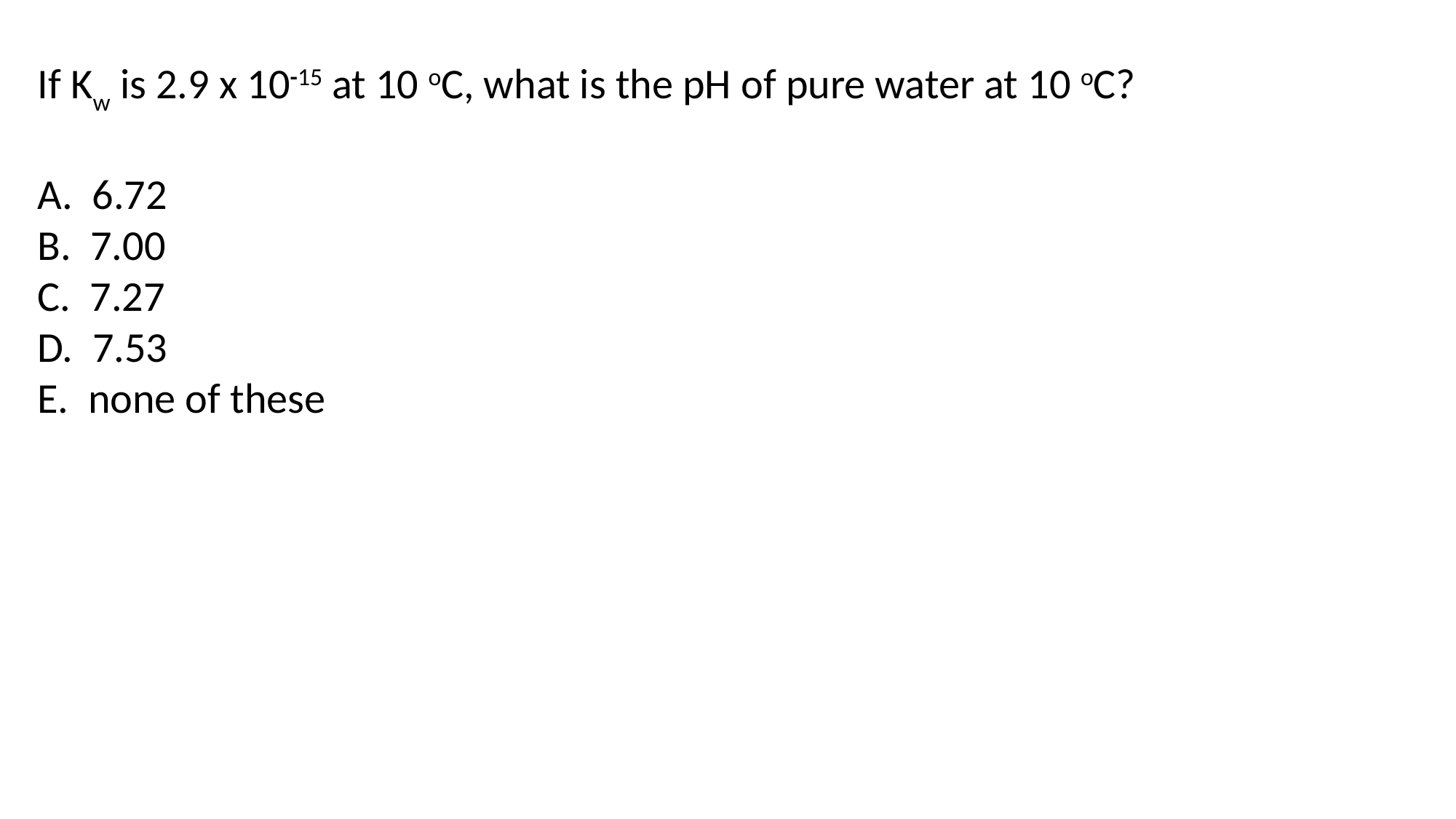

If Kw is 2.9 x 10-15 at 10 oC, what is the pH of pure water at 10 oC?

A.  6.72
B.  7.00
C.  7.27
D.  7.53
E.  none of these